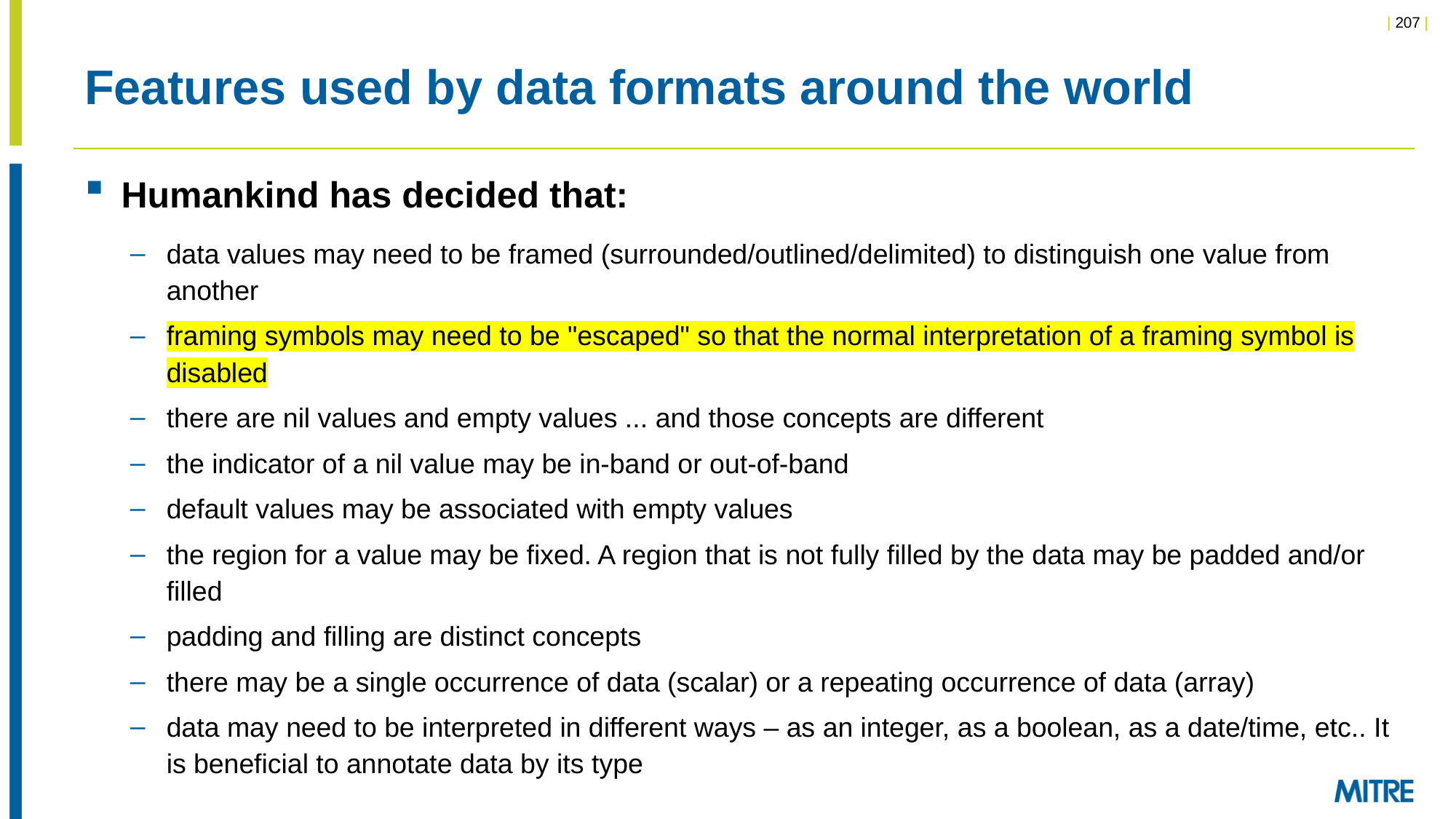

# Features used by data formats around the world
Humankind has decided that:
data values may need to be framed (surrounded/outlined/delimited) to distinguish one value from another
framing symbols may need to be "escaped" so that the normal interpretation of a framing symbol is disabled
there are nil values and empty values ... and those concepts are different
the indicator of a nil value may be in-band or out-of-band
default values may be associated with empty values
the region for a value may be fixed. A region that is not fully filled by the data may be padded and/or filled
padding and filling are distinct concepts
there may be a single occurrence of data (scalar) or a repeating occurrence of data (array)
data may need to be interpreted in different ways – as an integer, as a boolean, as a date/time, etc.. It is beneficial to annotate data by its type